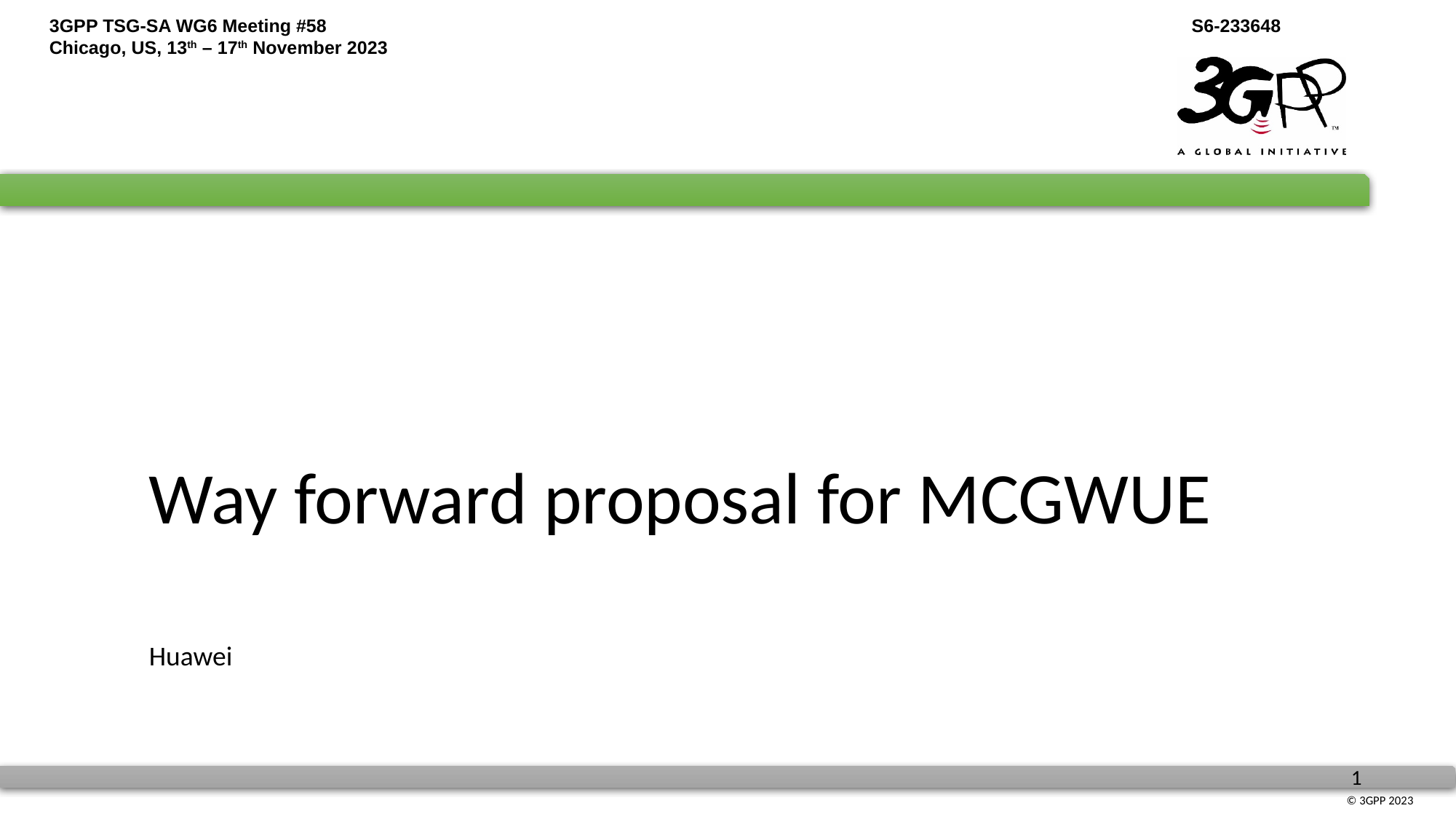

# Way forward proposal for MCGWUE
Huawei